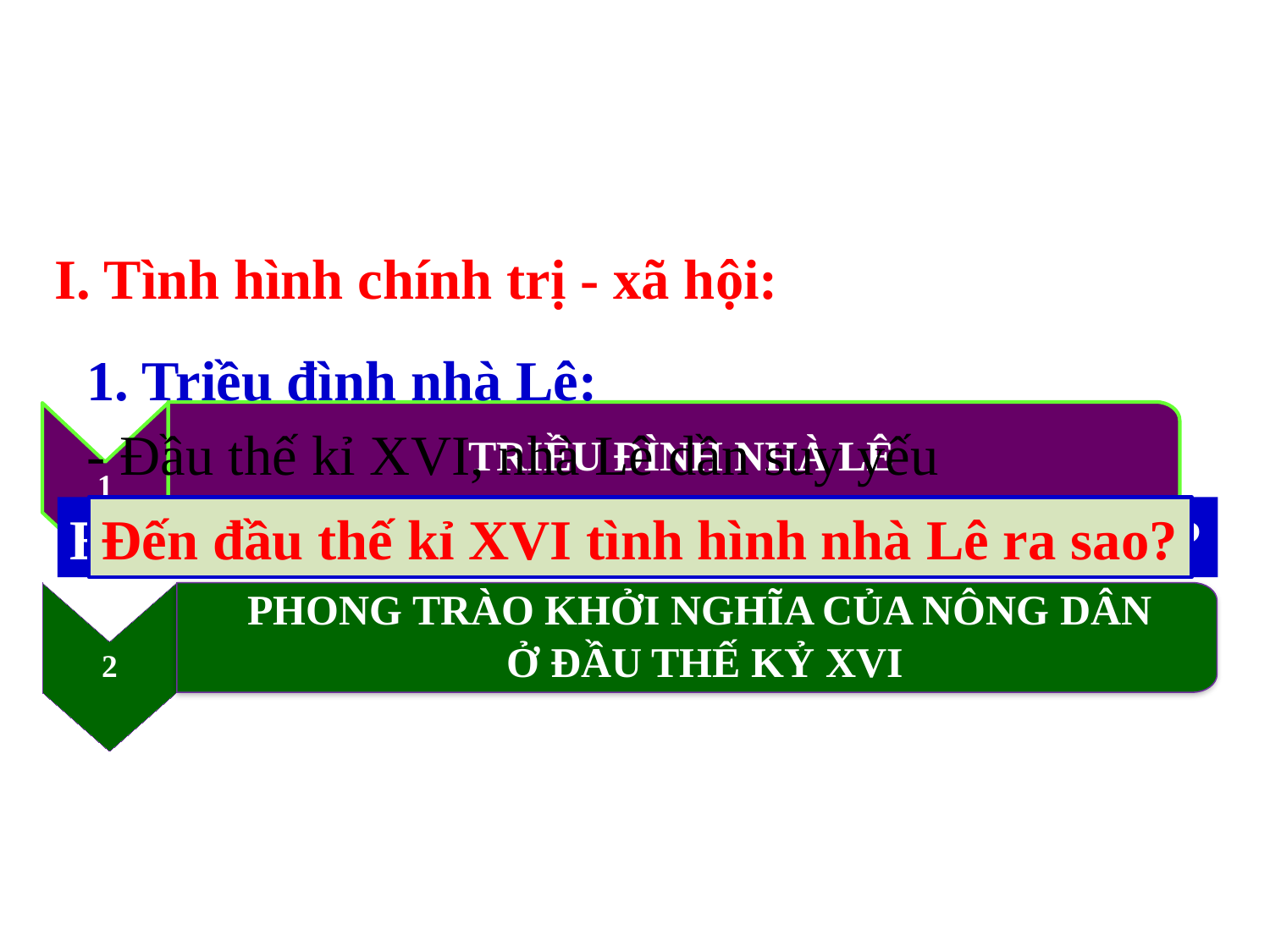

I. Tình hình chính trị - xã hội:
1. Triều đình nhà Lê:
TRIỀU ĐÌNH NHÀ LÊ
1
- Đầu thế kỉ XVI, nhà Lê dần suy yếu
Em hãy cho biết tình hình thời Lê ở thế kỉ XV?
Đến đầu thế kỉ XVI tình hình nhà Lê ra sao?
2
PHONG TRÀO KHỞI NGHĨA CỦA NÔNG DÂN
Ở ĐẦU THẾ KỶ XVI